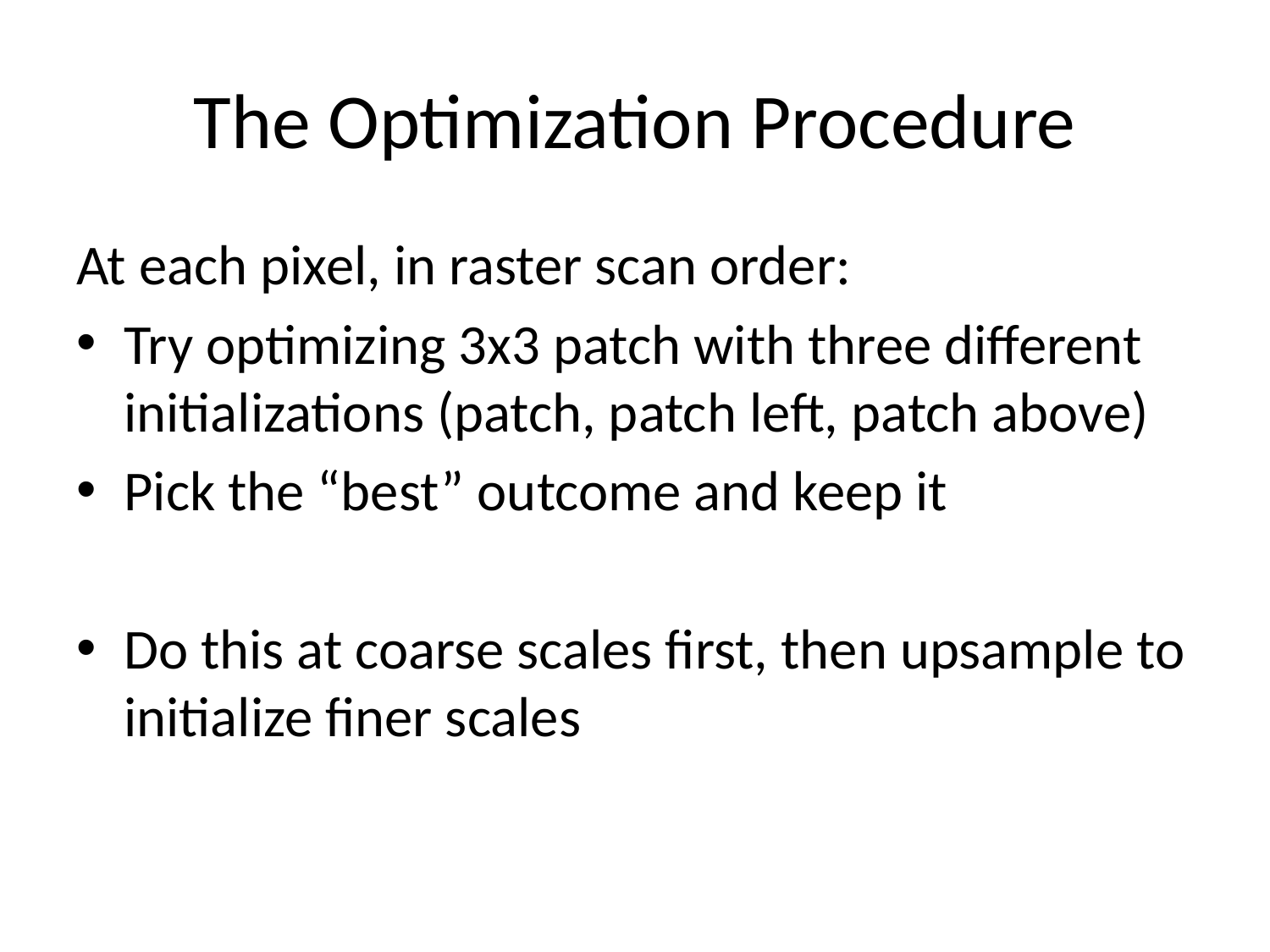

# The Optimization Procedure
At each pixel, in raster scan order:
Try optimizing 3x3 patch with three different initializations (patch, patch left, patch above)
Pick the “best” outcome and keep it

Do this at coarse scales first, then upsample to initialize finer scales